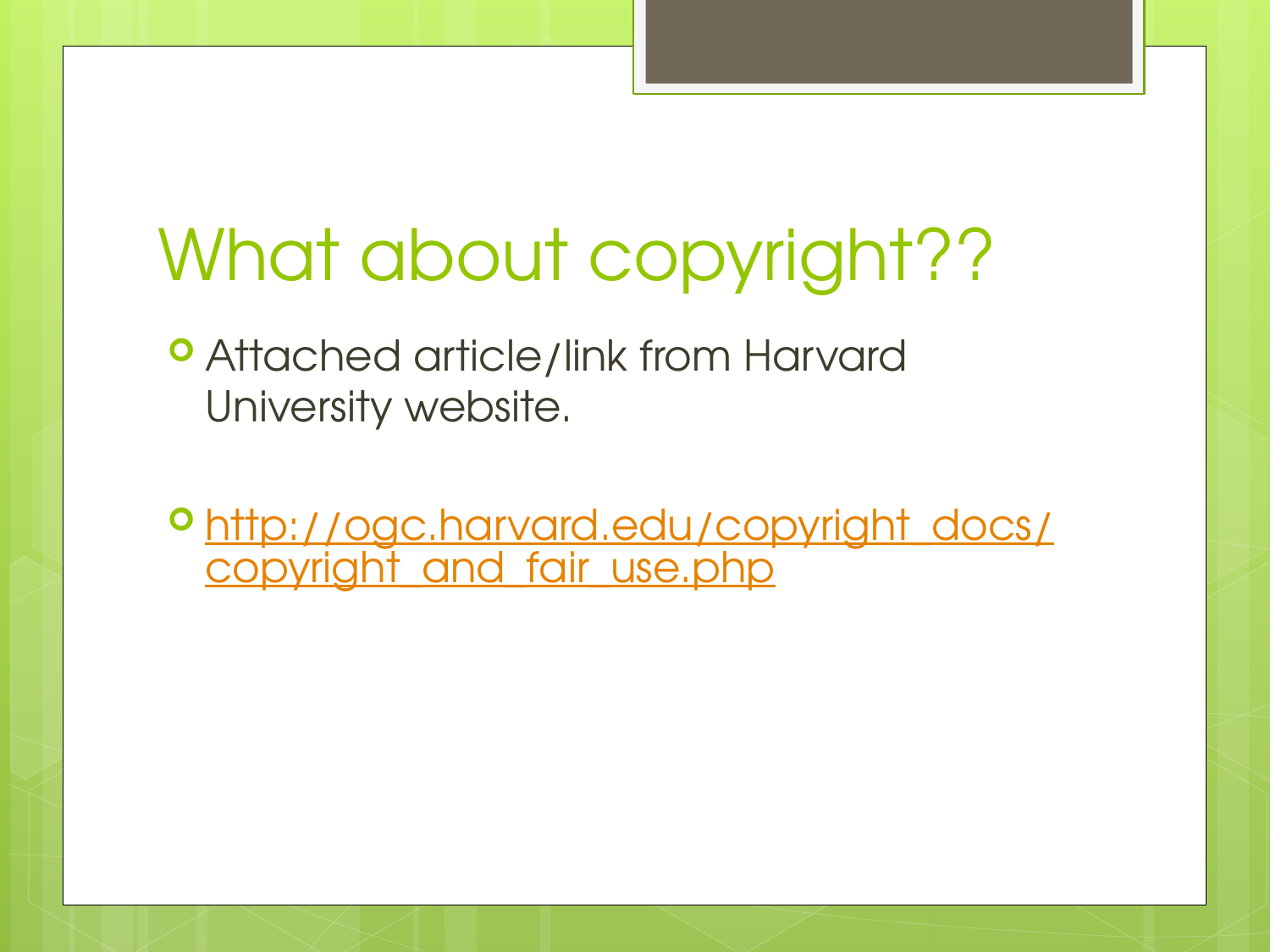

# What about copyright??
Attached article/link from Harvard University website.

http://ogc.harvard.edu/copyright_docs/copyright_and_fair_use.php